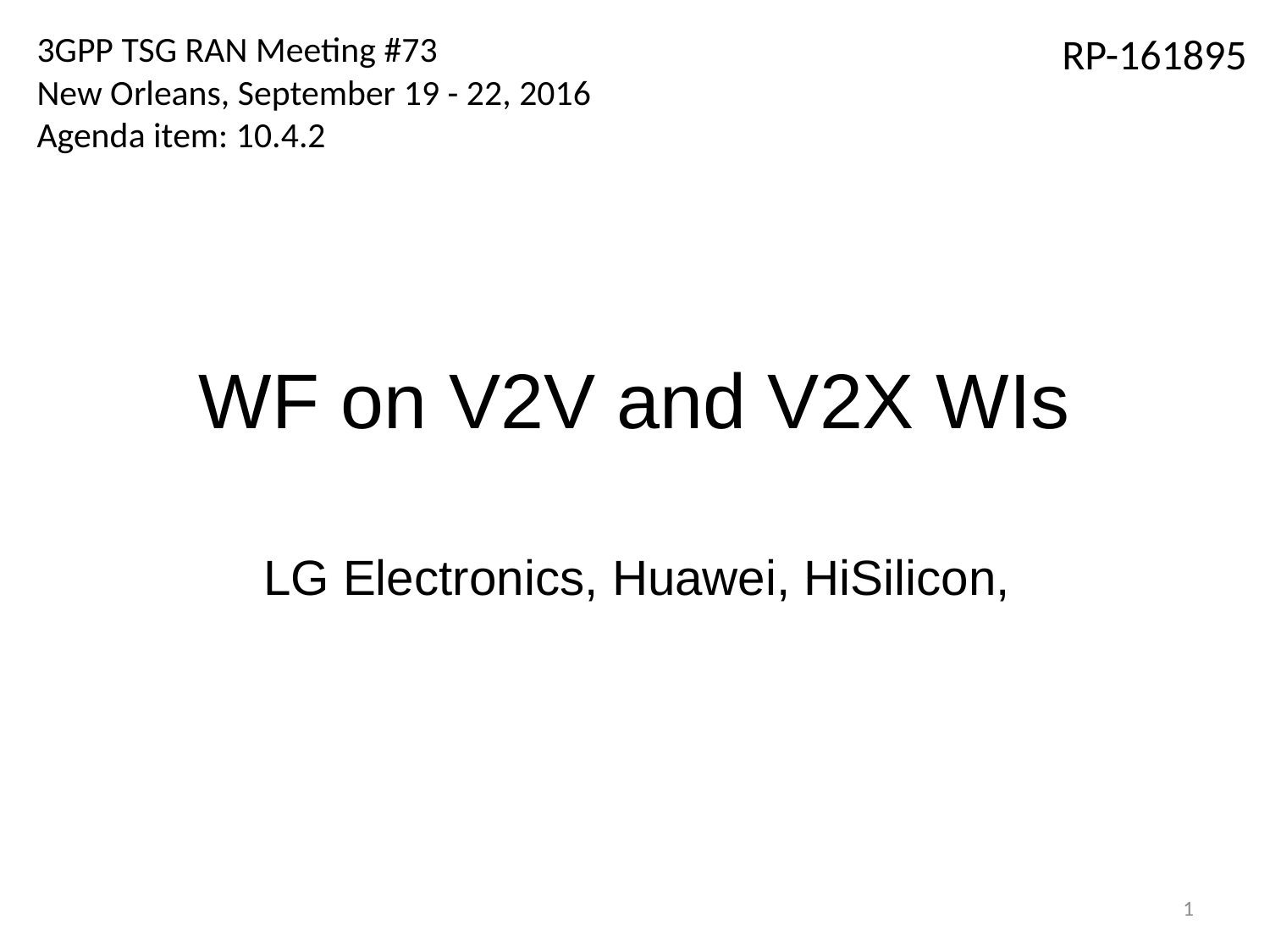

3GPP TSG RAN Meeting #73
New Orleans, September 19 - 22, 2016
Agenda item: 10.4.2
RP-161895
# WF on V2V and V2X WIs
LG Electronics, Huawei, HiSilicon,
1